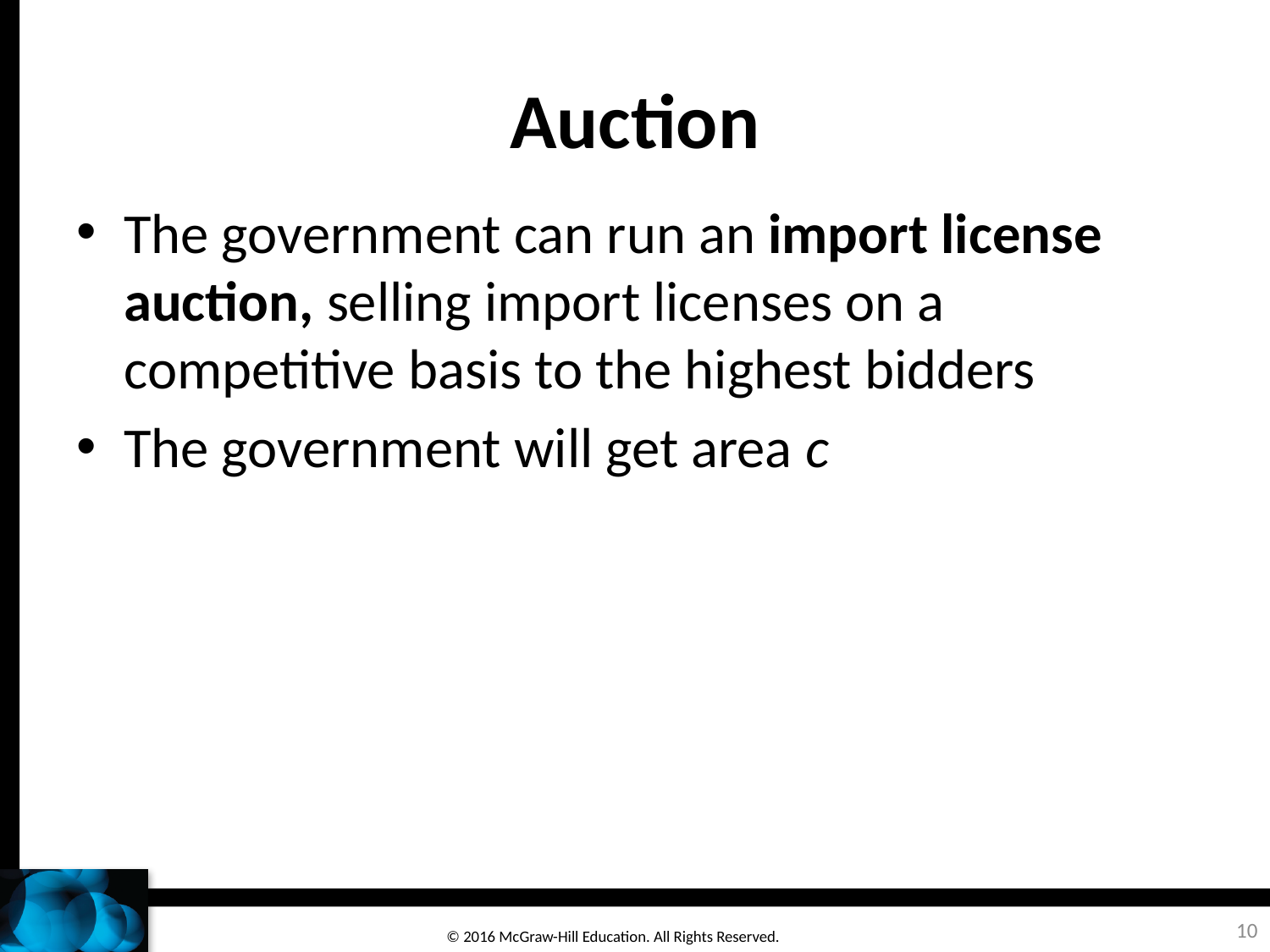

# Auction
The government can run an import license auction, selling import licenses on a competitive basis to the highest bidders
The government will get area c
10
© 2016 McGraw-Hill Education. All Rights Reserved.